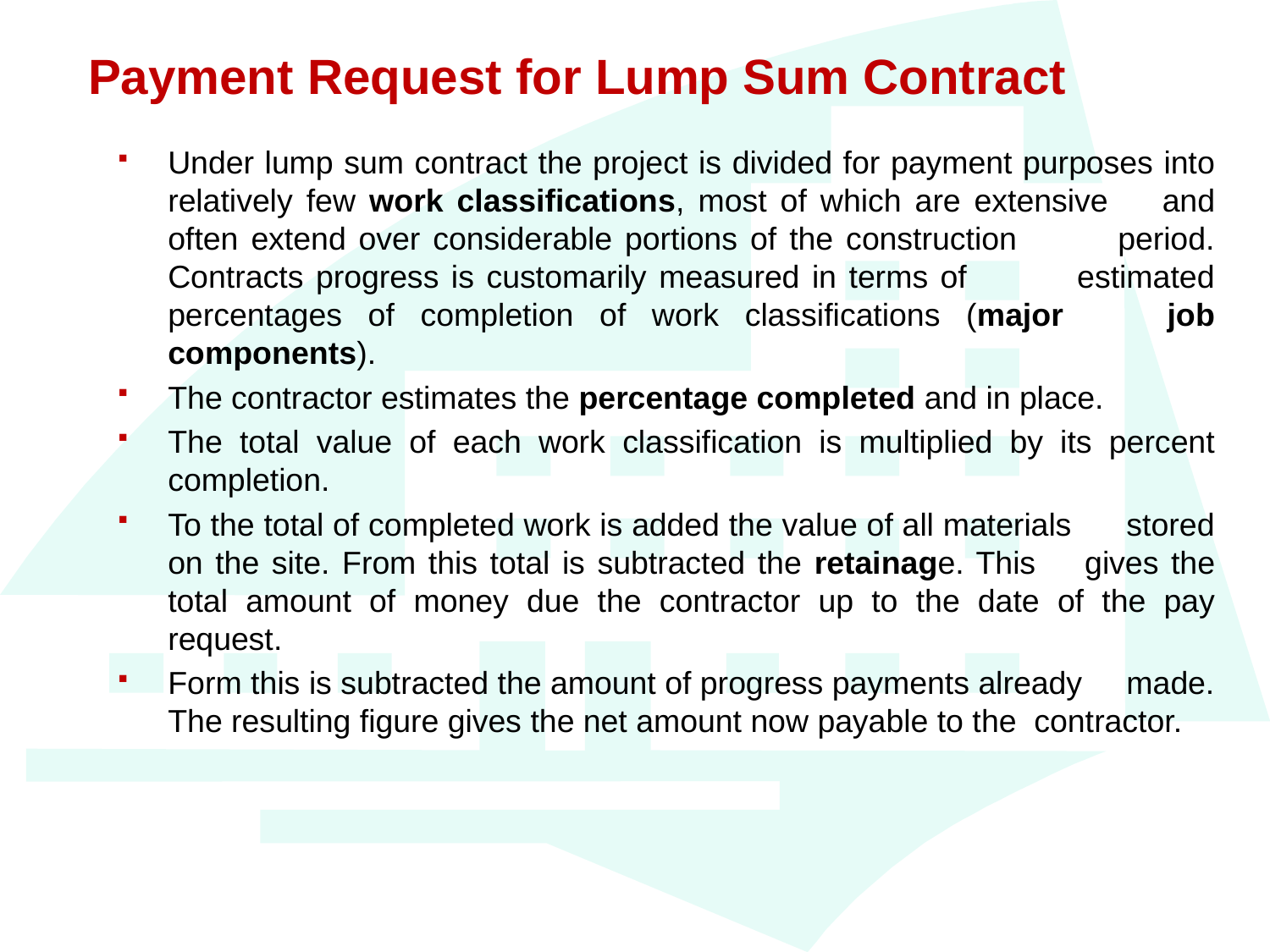

Payment Request for Lump Sum Contract
Under lump sum contract the project is divided for payment purposes into relatively few work classifications, most of which are extensive    and often extend over considerable portions of the construction        period. Contracts progress is customarily measured in terms of         estimated percentages of completion of work classifications (major    job components).
The contractor estimates the percentage completed and in place.
The total value of each work classification is multiplied by its percent completion.
To the total of completed work is added the value of all materials      stored on the site. From this total is subtracted the retainage. This    gives the total amount of money due the contractor up to the date of the pay request.
Form this is subtracted the amount of progress payments already     made. The resulting figure gives the net amount now payable to the  contractor.
1/1/2013 3:59 PM